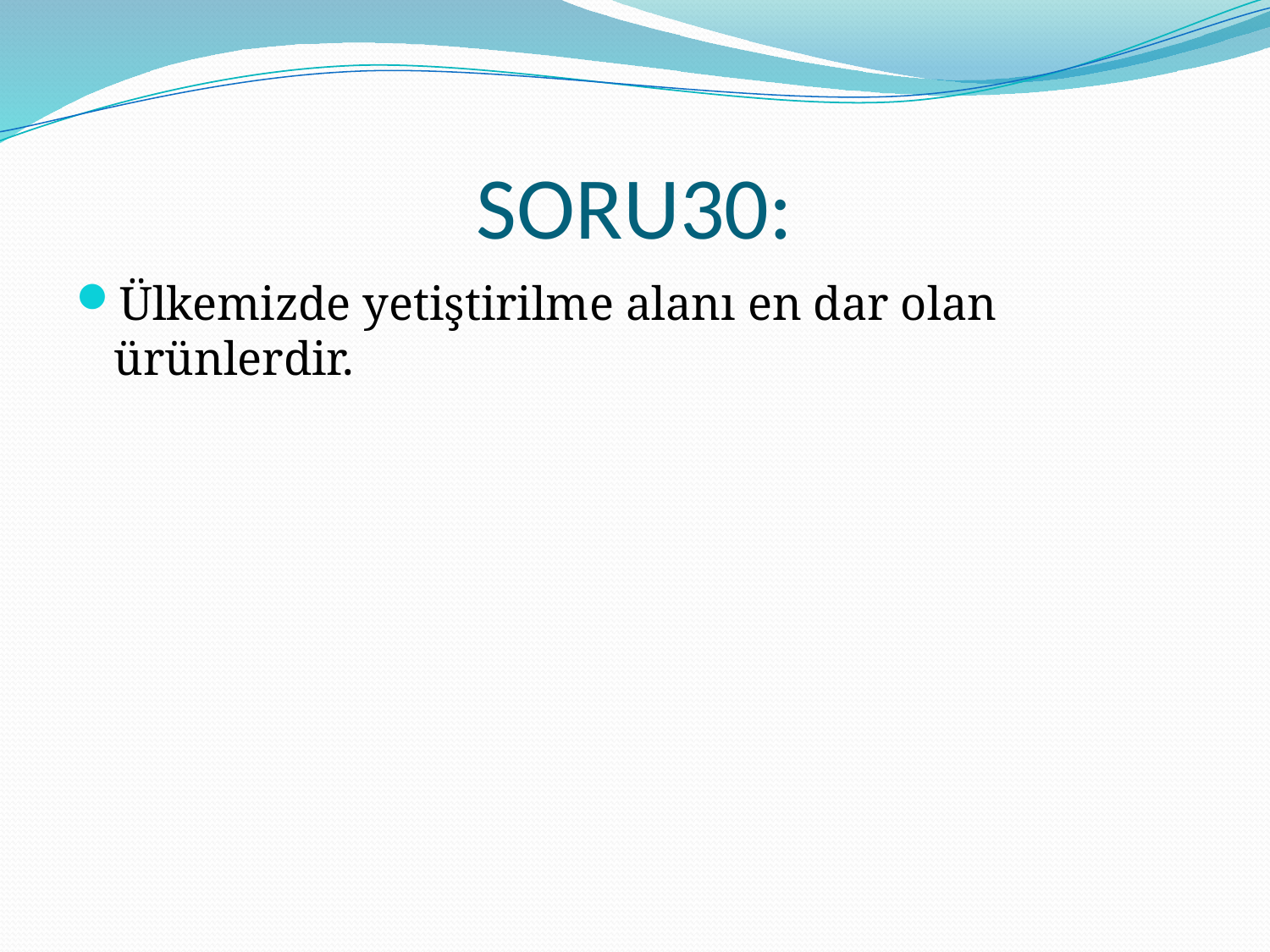

# SORU30:
Ülkemizde yetiştirilme alanı en dar olan ürünlerdir.